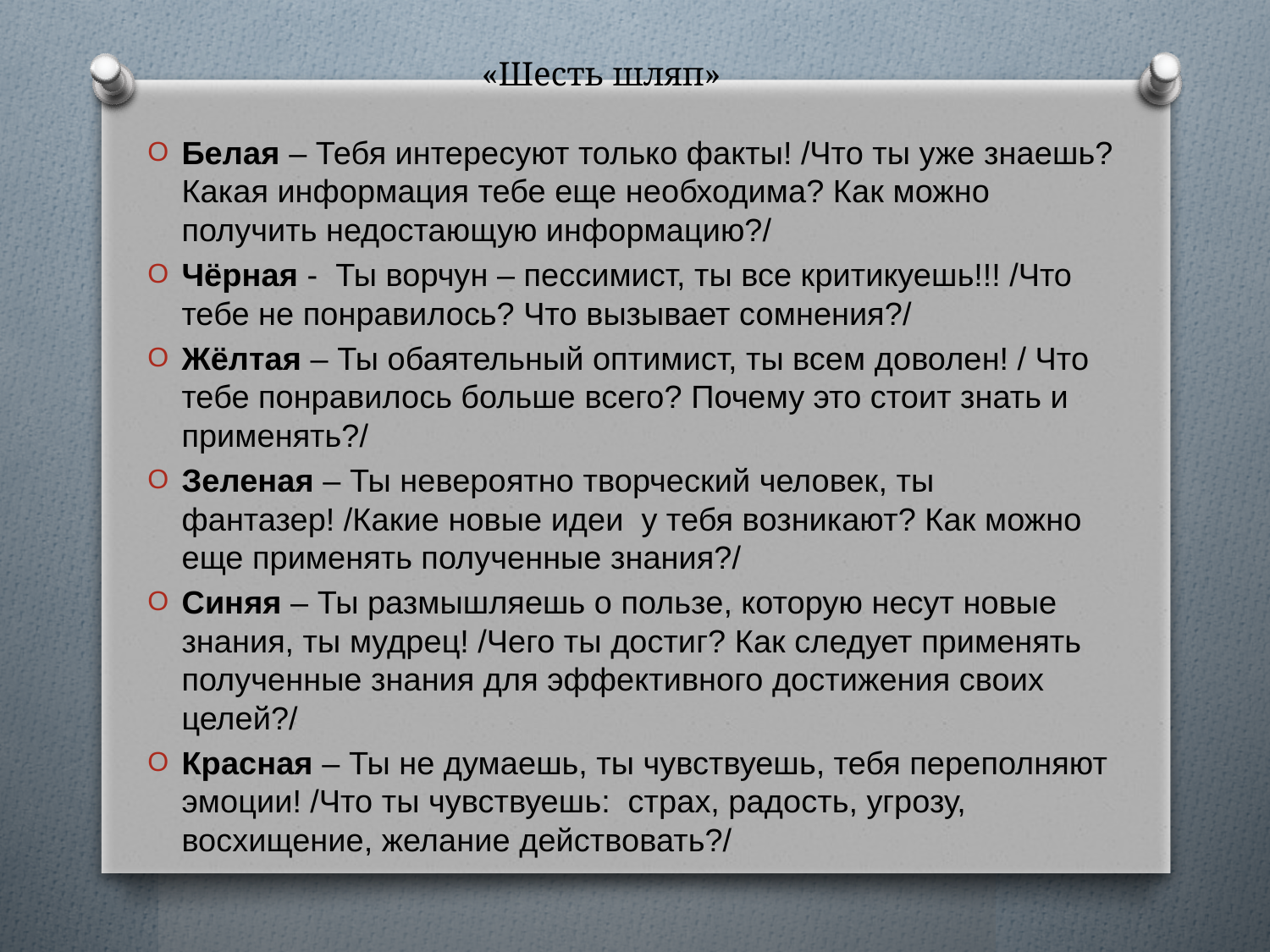

# «Шесть шляп»
Белая – Тебя интересуют только факты! /Что ты уже знаешь? Какая информация тебе еще необходима? Как можно получить недостающую информацию?/
Чёрная -  Ты ворчун – пессимист, ты все критикуешь!!! /Что тебе не понравилось? Что вызывает сомнения?/
Жёлтая – Ты обаятельный оптимист, ты всем доволен! / Что тебе понравилось больше всего? Почему это стоит знать и применять?/
Зеленая – Ты невероятно творческий человек, ты фантазер! /Какие новые идеи  у тебя возникают? Как можно еще применять полученные знания?/
Синяя – Ты размышляешь о пользе, которую несут новые знания, ты мудрец! /Чего ты достиг? Как следует применять полученные знания для эффективного достижения своих целей?/
Красная – Ты не думаешь, ты чувствуешь, тебя переполняют эмоции! /Что ты чувствуешь:  страх, радость, угрозу, восхищение, желание действовать?/